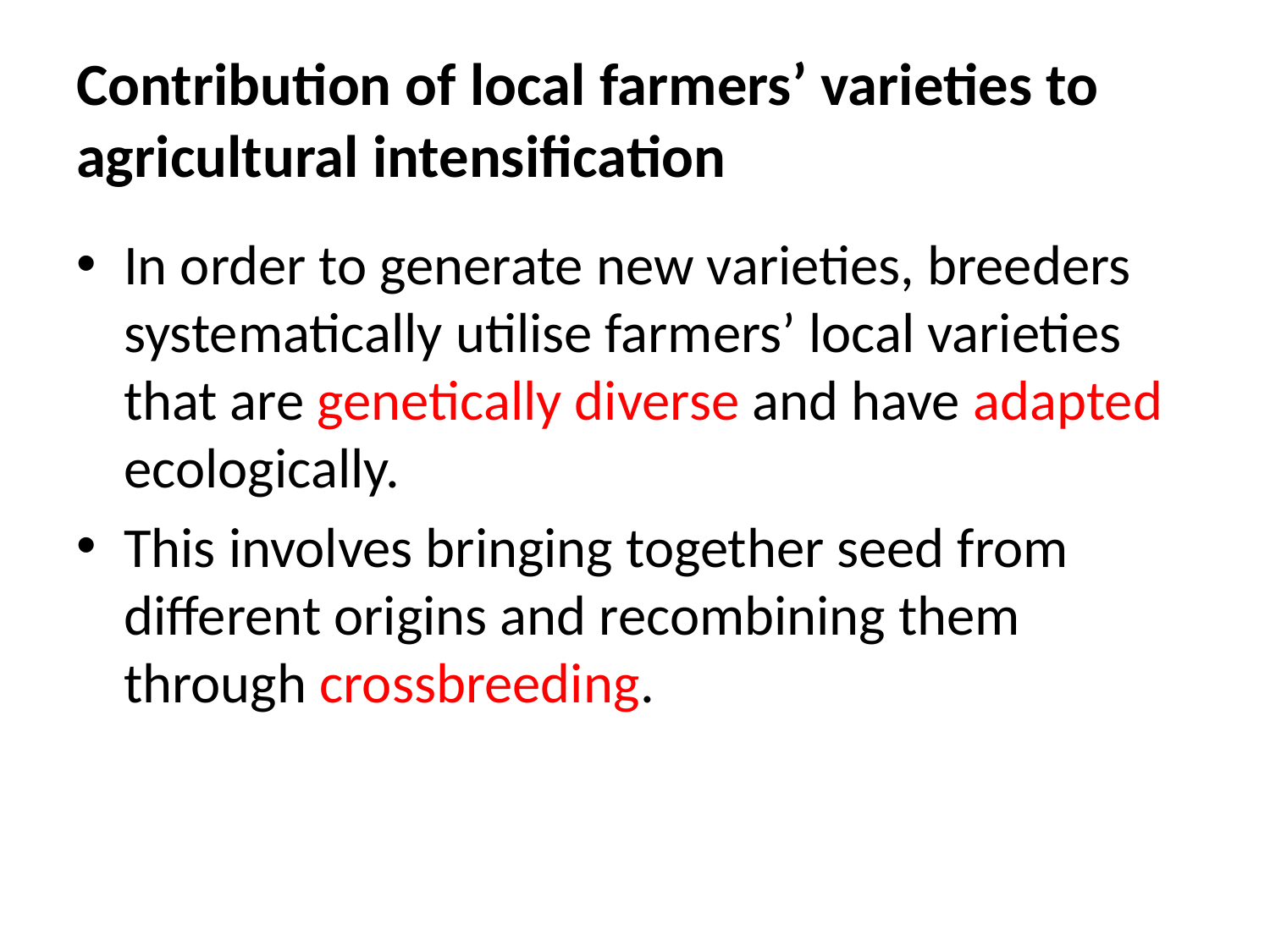

# Contribution of local farmers’ varieties to agricultural intensification
In order to generate new varieties, breeders systematically utilise farmers’ local varieties that are genetically diverse and have adapted ecologically.
This involves bringing together seed from different origins and recombining them through crossbreeding.